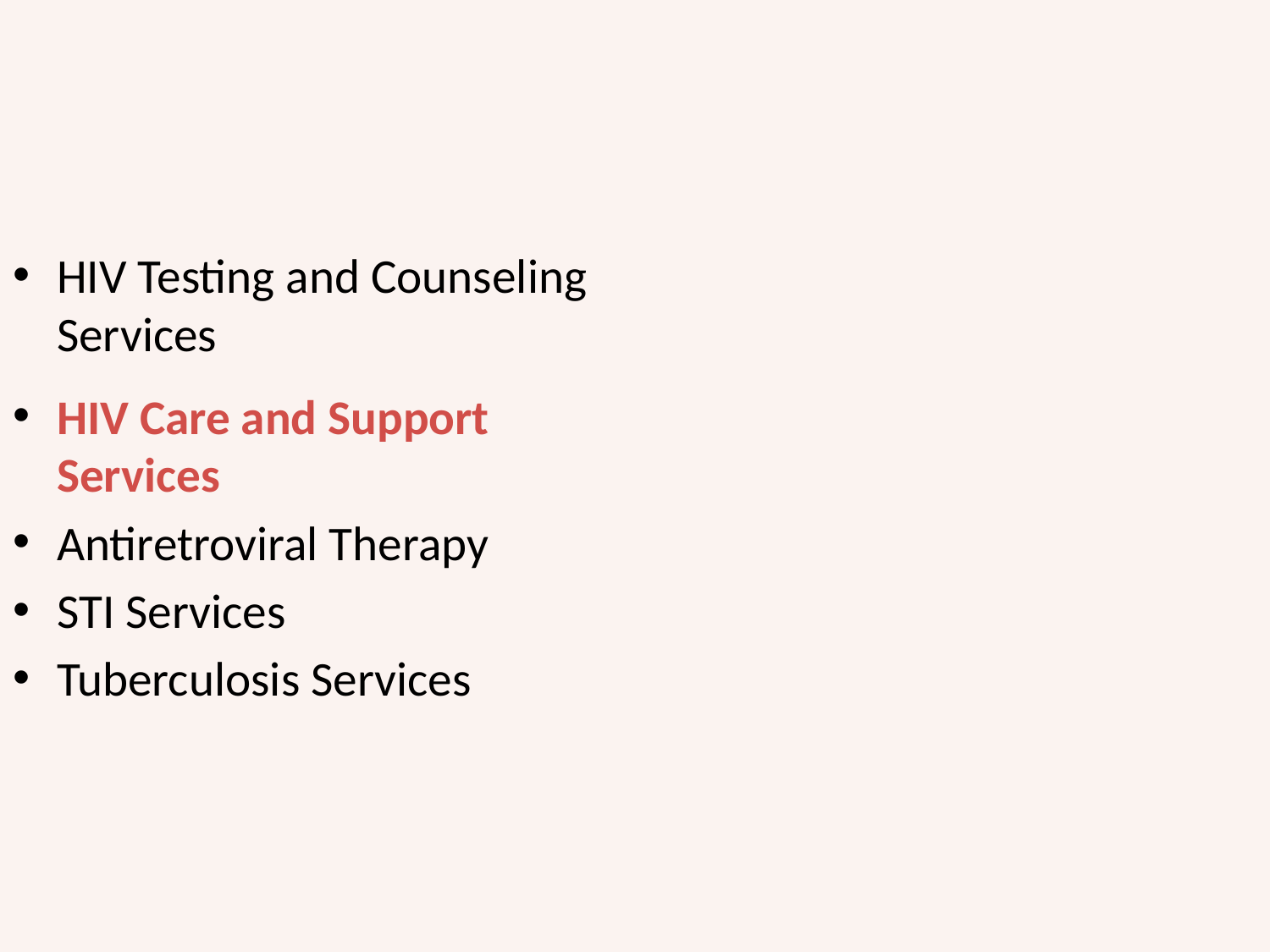

HIV Testing and Counseling Services
HIV Care and Support Services
Antiretroviral Therapy
STI Services
Tuberculosis Services